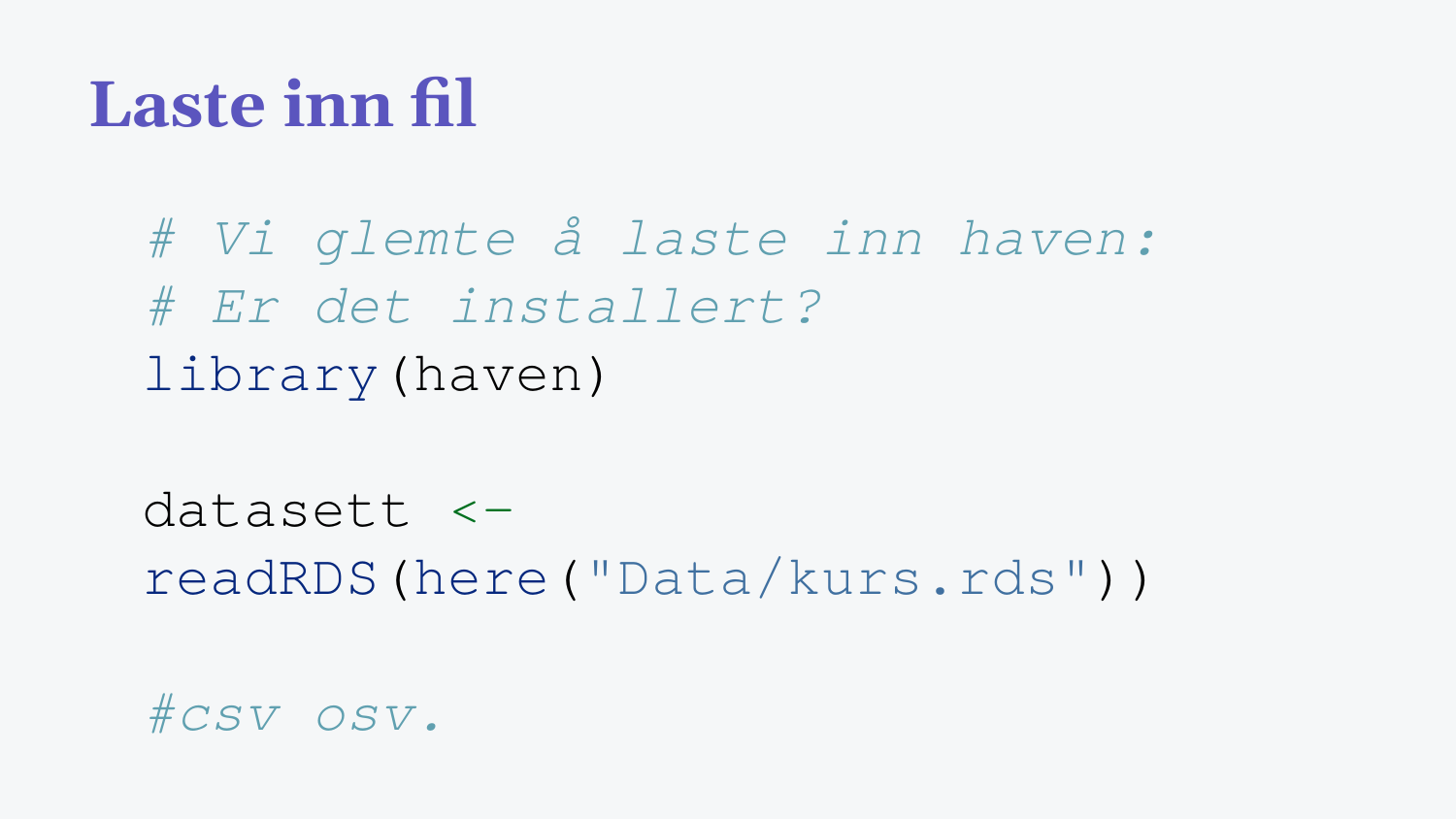

# Laste inn fil
# Vi glemte å laste inn haven: # Er det installert? library(haven) datasett <- readRDS(here("Data/kurs.rds")) #csv osv.